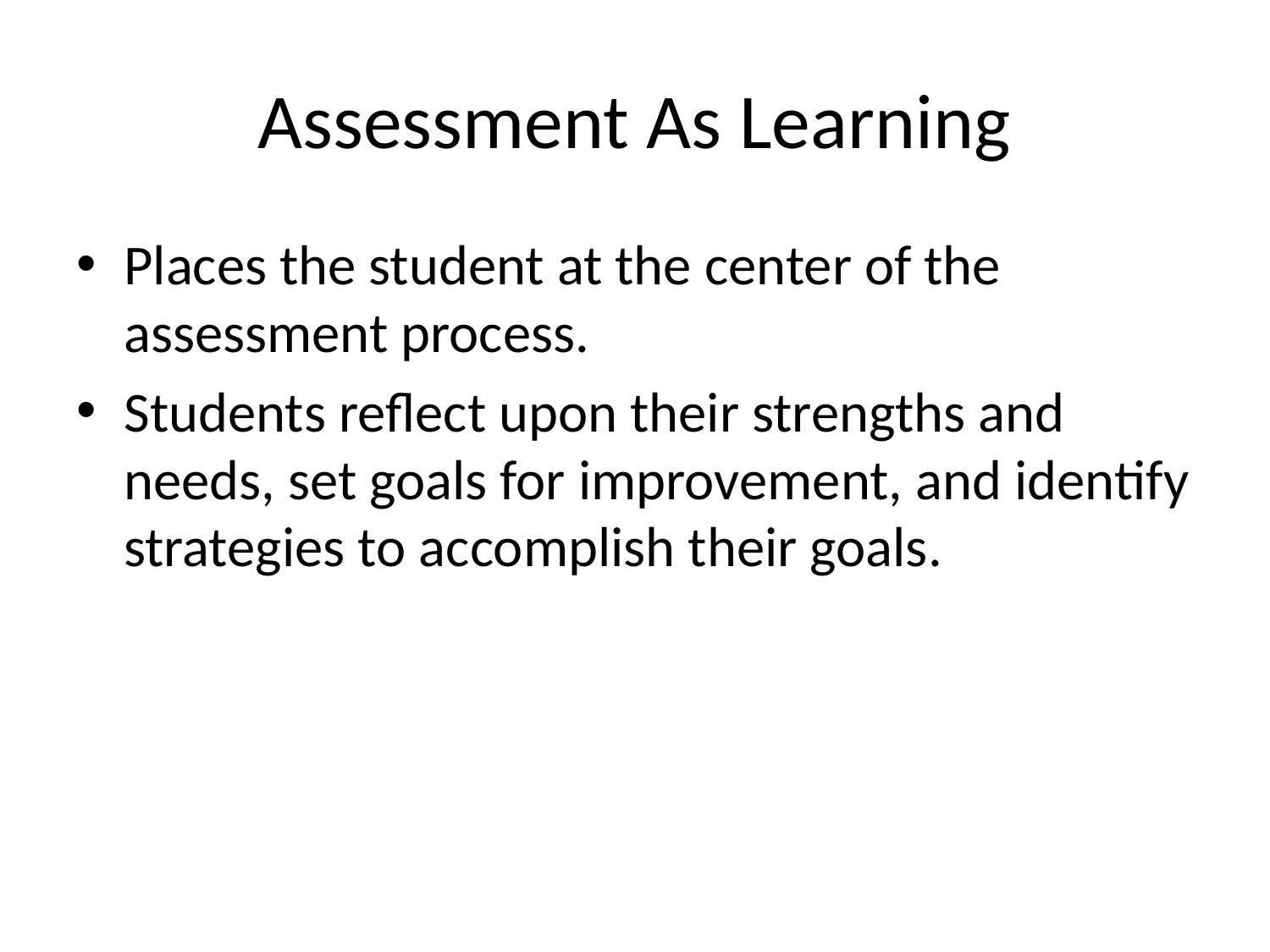

# Assessment As Learning
Places the student at the center of the assessment process.
Students reflect upon their strengths and needs, set goals for improvement, and identify strategies to accomplish their goals.